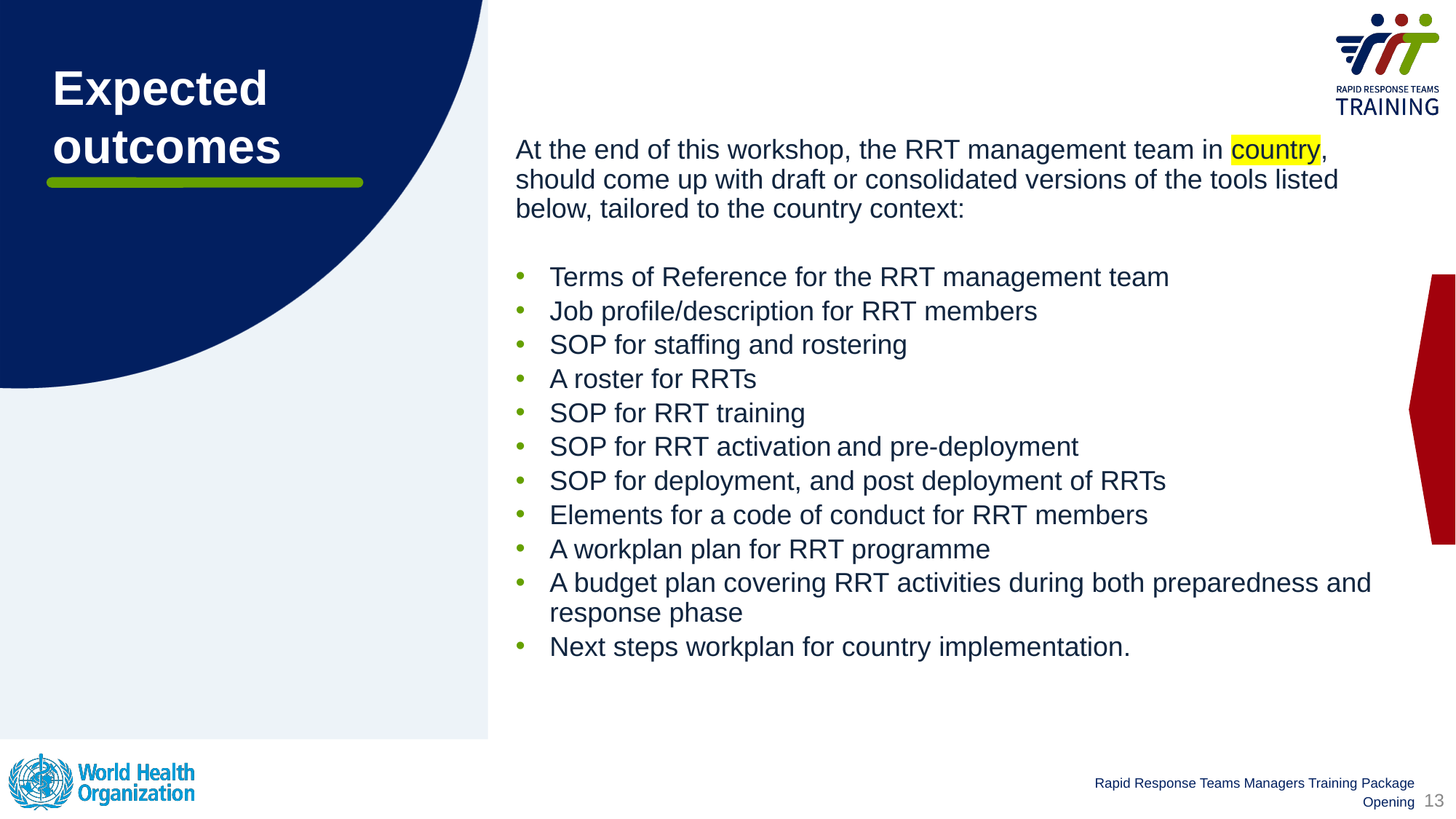

Expected outcomes
At the end of this workshop, the RRT management team in country, should come up with draft or consolidated versions of the tools listed below, tailored to the country context:

Terms of Reference for the RRT management team
Job profile/description for RRT members
SOP for staffing and rostering
A roster for RRTs
SOP for RRT training
SOP for RRT activation and pre-deployment
SOP for deployment, and post deployment of RRTs
Elements for a code of conduct for RRT members
A workplan plan for RRT programme
A budget plan covering RRT activities during both preparedness and response phase
Next steps workplan for country implementation.

13